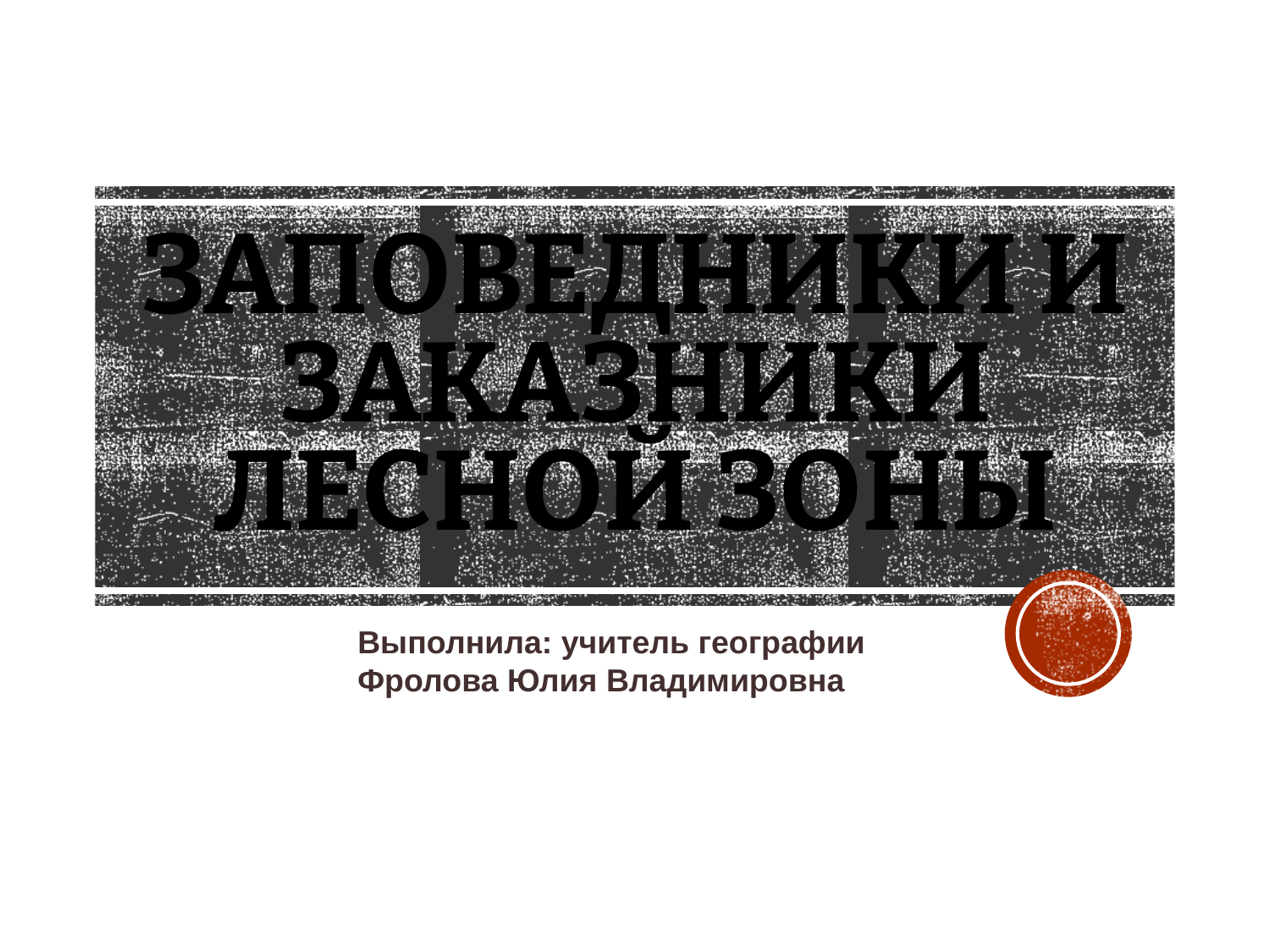

# Заповедники и заказники лесной зоны
Выполнила: учитель географии
Фролова Юлия Владимировна